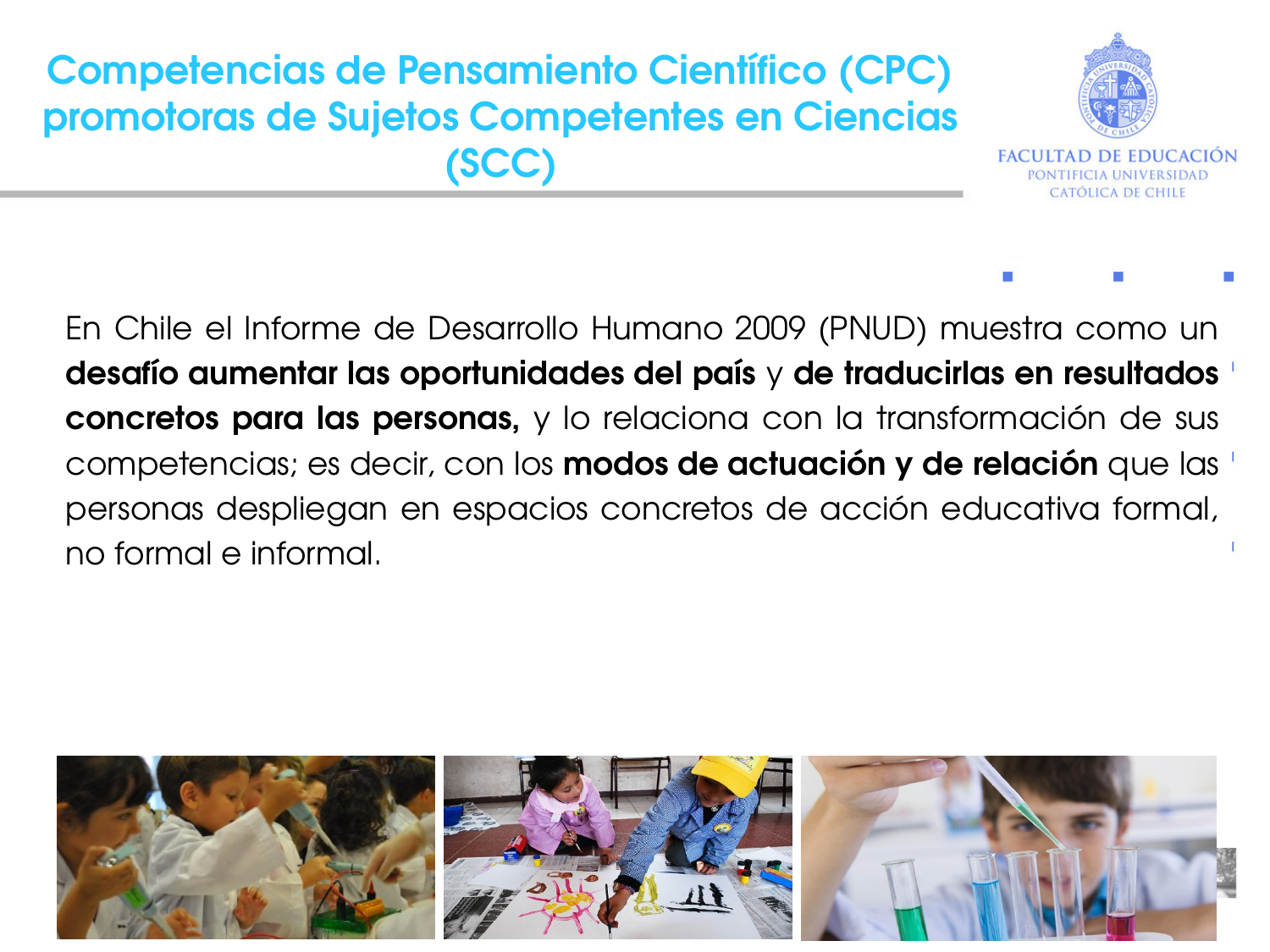

Competencias de Pensamiento Científico (CPC) promotoras de Sujetos Competentes en Ciencias (SCC)
En Chile el Informe de Desarrollo Humano 2009 (PNUD) muestra como un desafío aumentar las oportunidades del país y de traducirlas en resultados concretos para las personas, y lo relaciona con la transformación de sus competencias; es decir, con los modos de actuación y de relación que las personas despliegan en espacios concretos de acción educativa formal, no formal e informal.